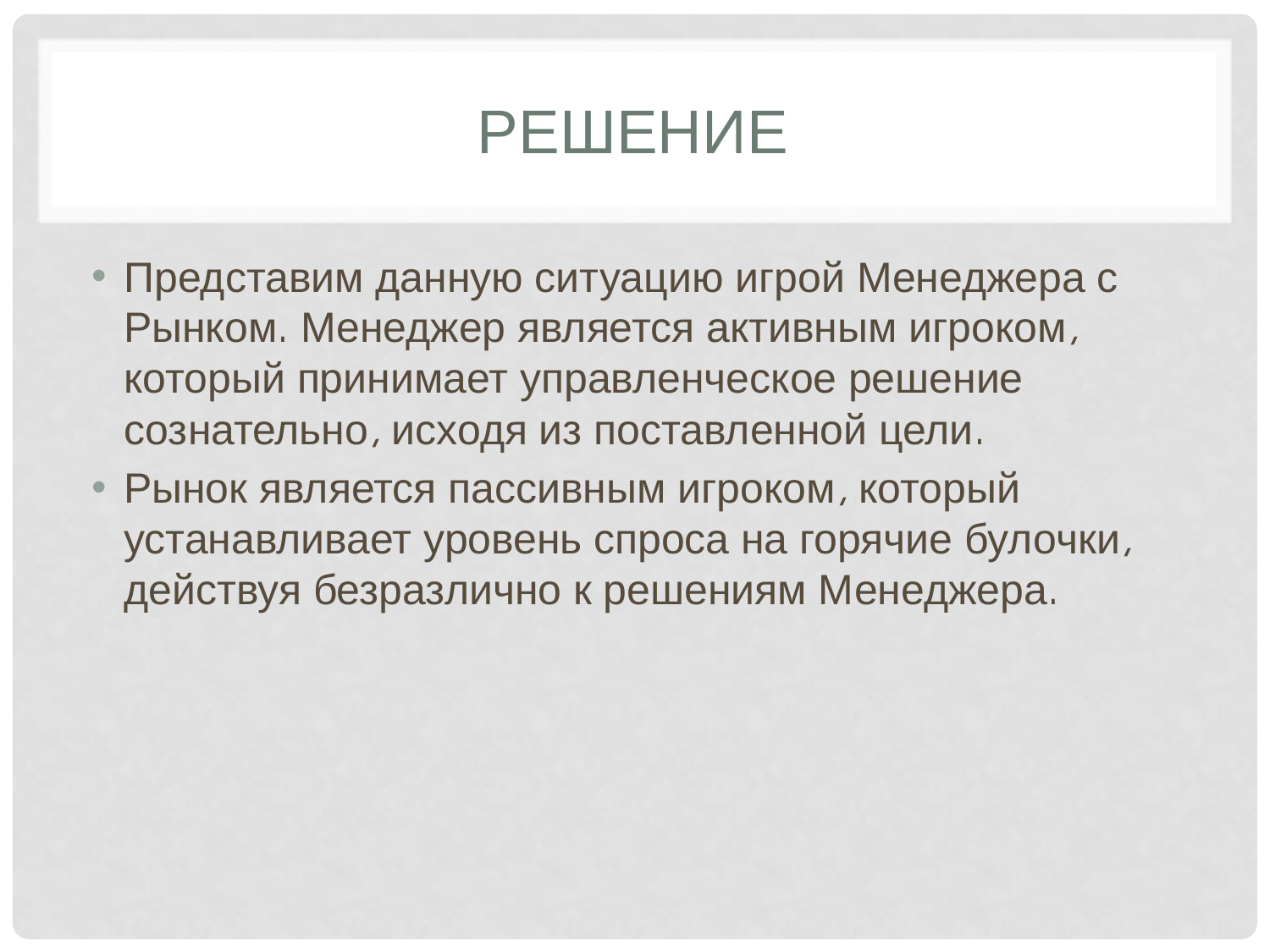

# Решение
Представим данную ситуацию игрой Менеджера с Рынком. Менеджер является активным игроком, который принимает управленческое решение сознательно, исходя из поставленной цели.
Рынок является пассивным игроком, который устанавливает уровень спроса на горячие булочки, действуя безразлично к решениям Менеджера.